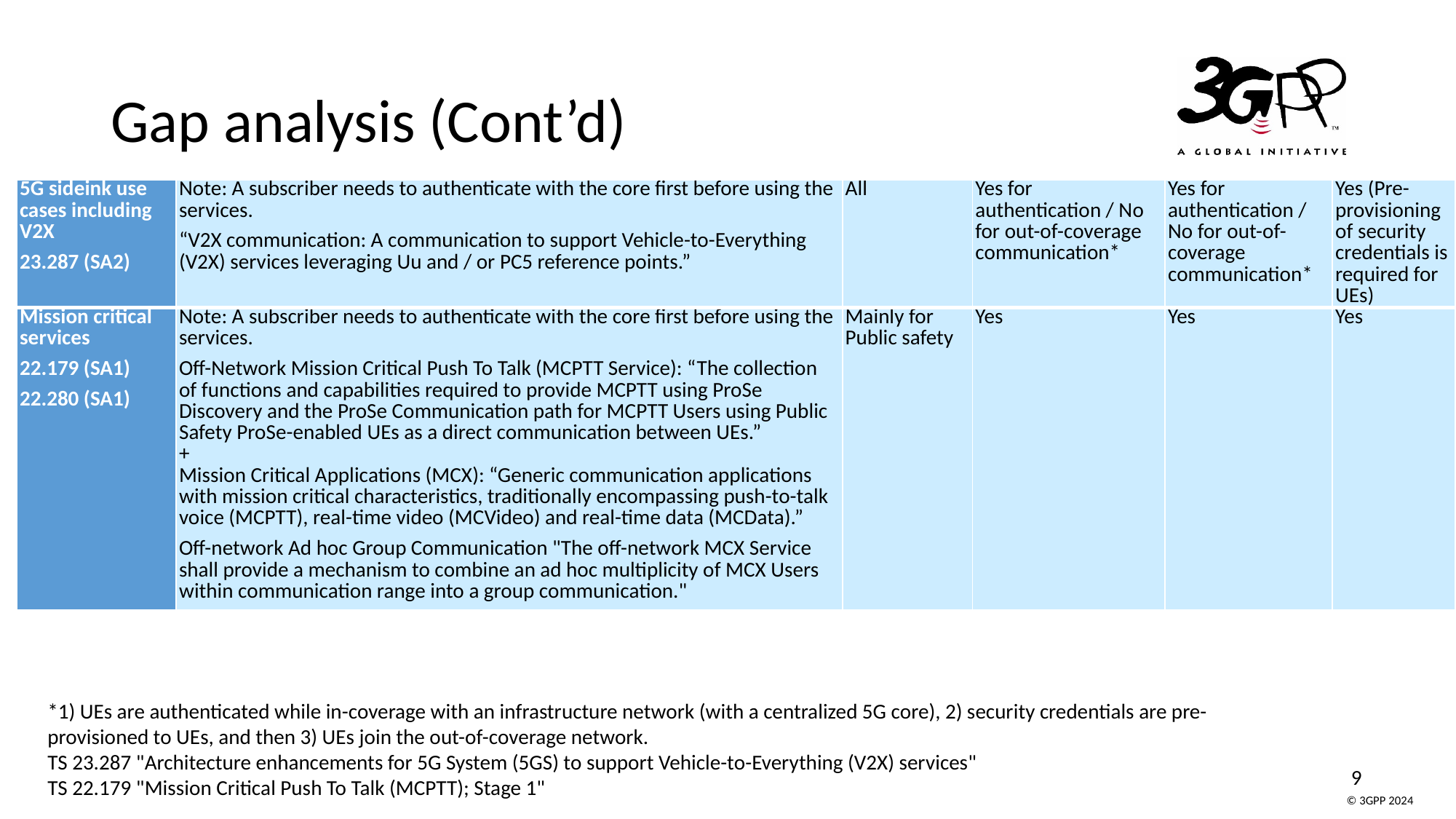

# Gap analysis (Cont’d)
| 5G sideink use cases including V2X 23.287 (SA2) | Note: A subscriber needs to authenticate with the core first before using the services. “V2X communication: A communication to support Vehicle-to-Everything (V2X) services leveraging Uu and / or PC5 reference points.” | All | Yes for authentication / No for out-of-coverage communication\* | Yes for authentication / No for out-of-coverage communication\* | Yes (Pre-provisioning of security credentials is required for UEs) |
| --- | --- | --- | --- | --- | --- |
| Mission critical services 22.179 (SA1) 22.280 (SA1) | Note: A subscriber needs to authenticate with the core first before using the services. Off-Network Mission Critical Push To Talk (MCPTT Service): “The collection of functions and capabilities required to provide MCPTT using ProSe Discovery and the ProSe Communication path for MCPTT Users using Public Safety ProSe-enabled UEs as a direct communication between UEs.” + Mission Critical Applications (MCX): “Generic communication applications with mission critical characteristics, traditionally encompassing push-to-talk voice (MCPTT), real-time video (MCVideo) and real-time data (MCData).” Off-network Ad hoc Group Communication "The off-network MCX Service shall provide a mechanism to combine an ad hoc multiplicity of MCX Users within communication range into a group communication." | Mainly for Public safety | Yes | Yes | Yes |
*1) UEs are authenticated while in-coverage with an infrastructure network (with a centralized 5G core), 2) security credentials are pre-provisioned to UEs, and then 3) UEs join the out-of-coverage network.
TS 23.287 "Architecture enhancements for 5G System (5GS) to support Vehicle-to-Everything (V2X) services"
TS 22.179 "Mission Critical Push To Talk (MCPTT); Stage 1"